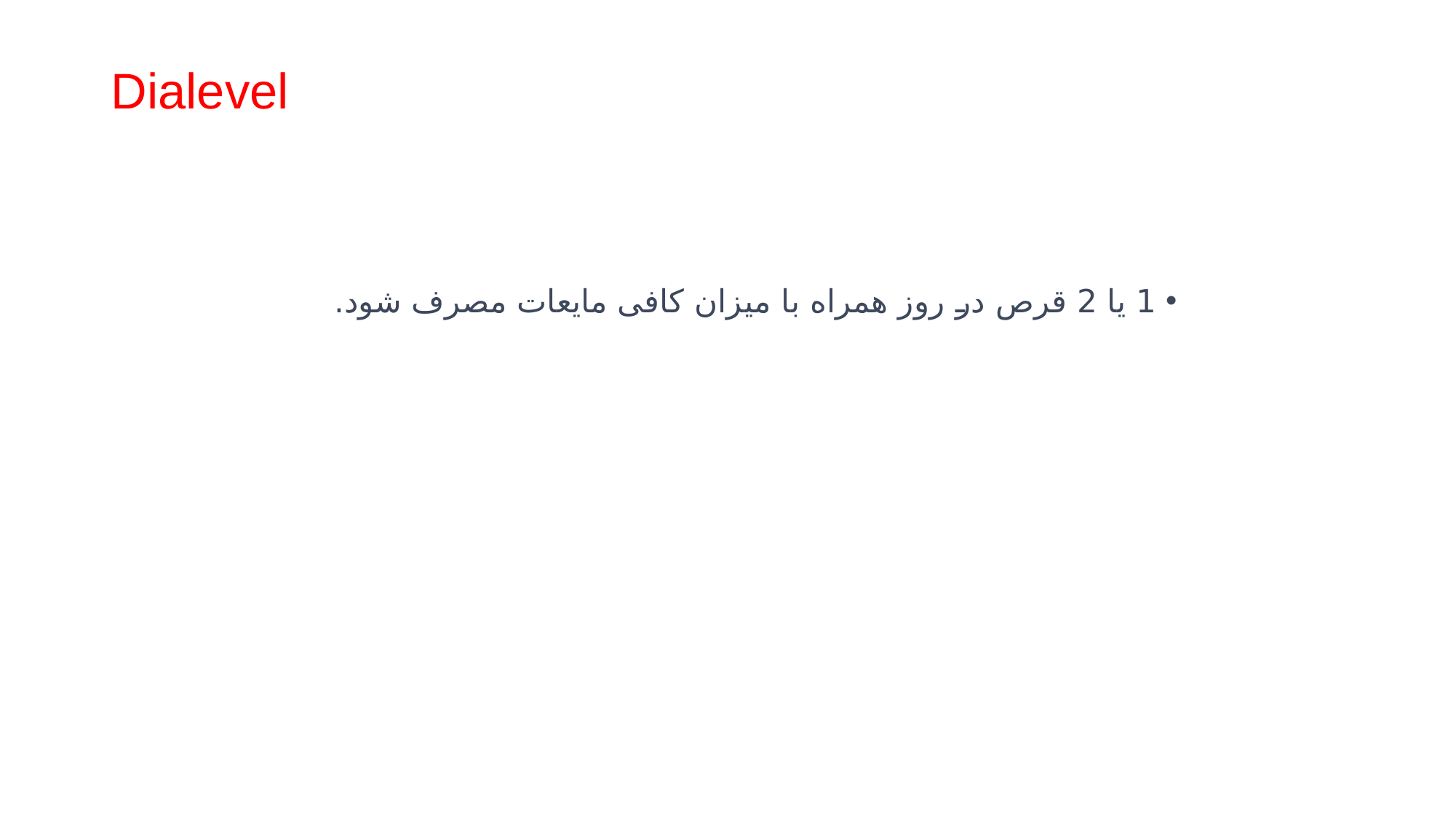

# Dialevel
1 یا 2 قرص در روز همراه با میزان کافی مایعات مصرف شود.